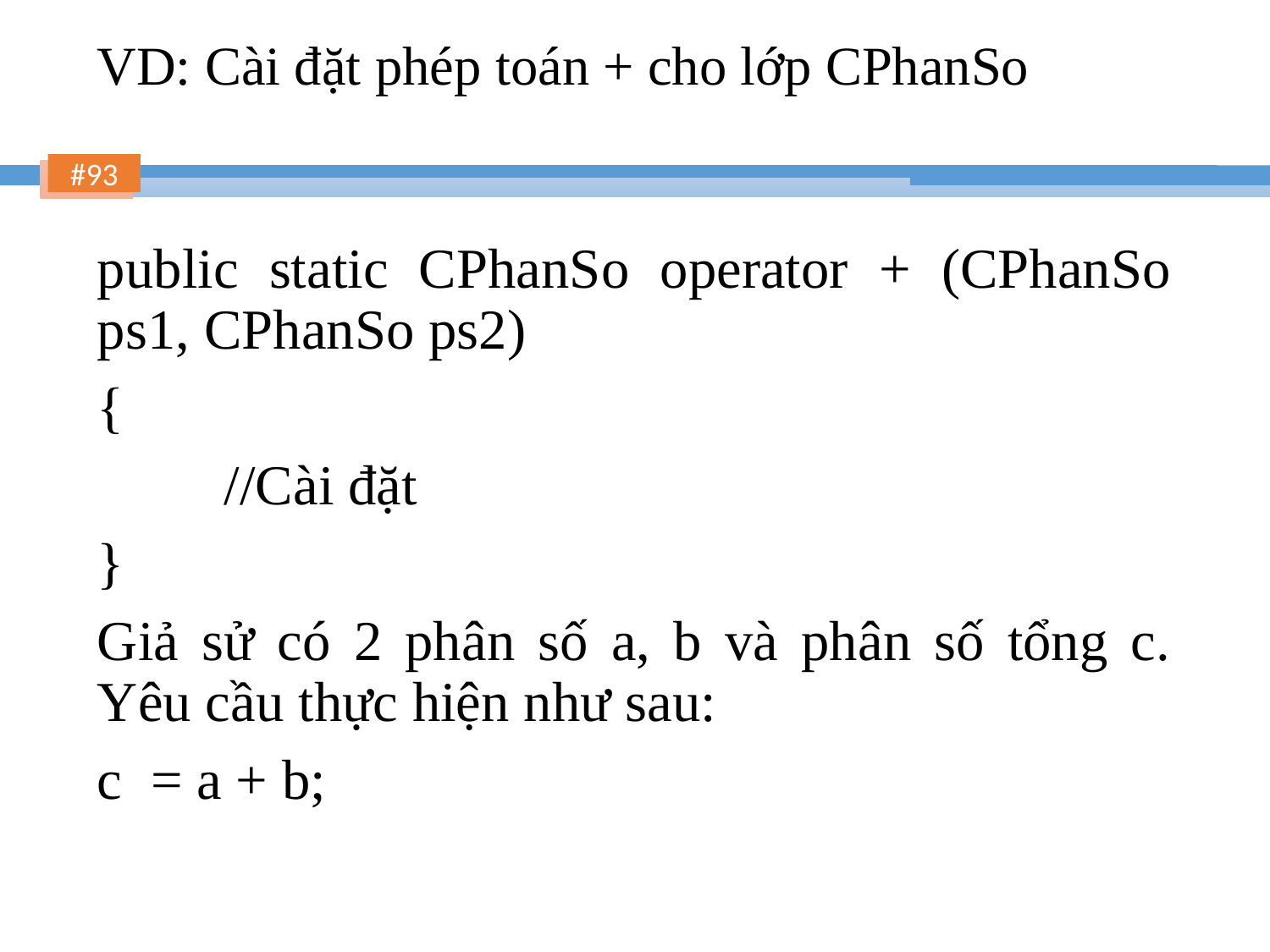

# VD: Cài đặt phép toán + cho lớp CPhanSo
public static CPhanSo operator + (CPhanSo ps1, CPhanSo ps2)
{
	//Cài đặt
}
Giả sử có 2 phân số a, b và phân số tổng c. Yêu cầu thực hiện như sau:
c  = a + b;
93